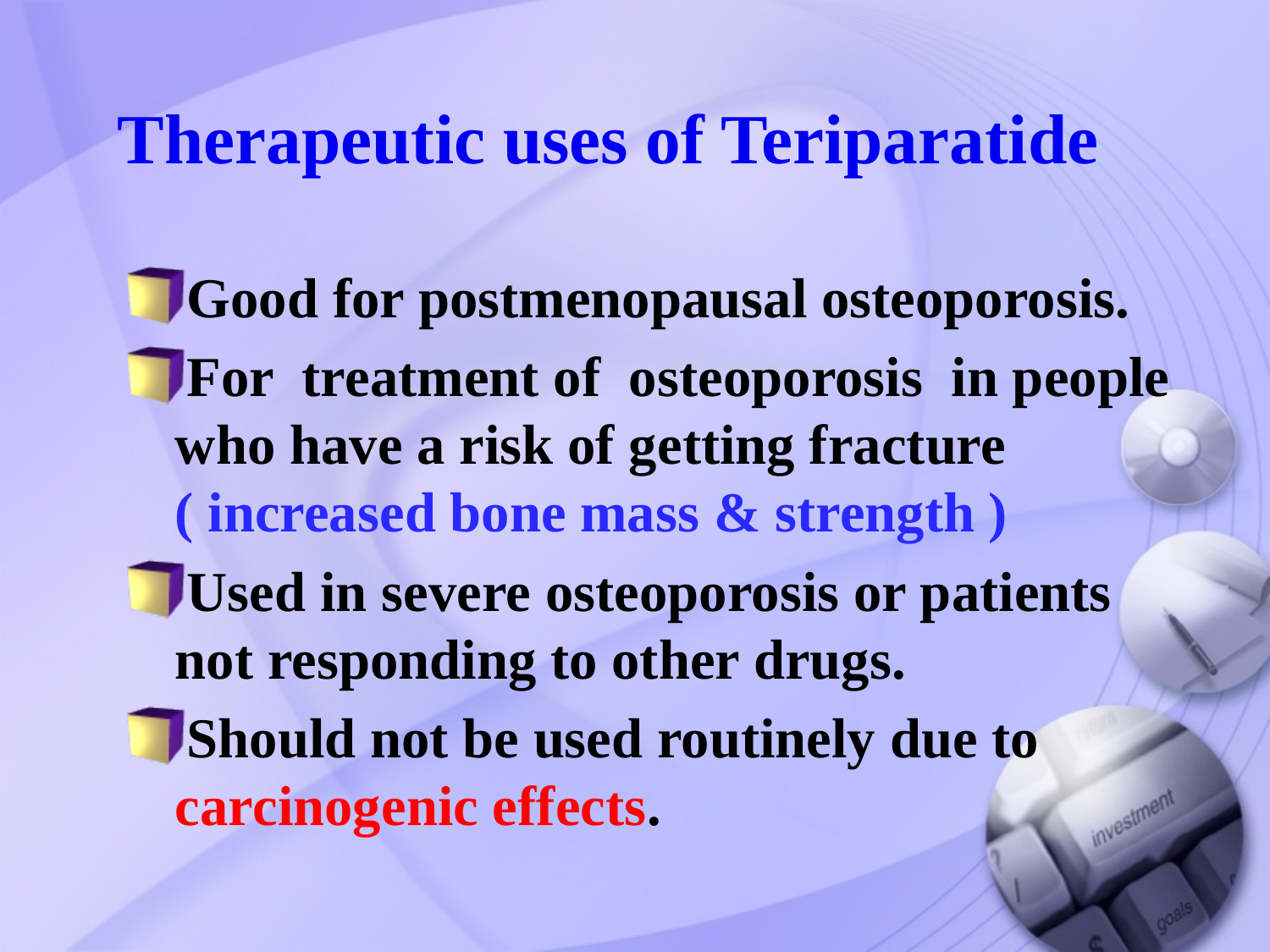

# Therapeutic uses of Teriparatide

Good for postmenopausal osteoporosis.
For  treatment of  osteoporosis  in people who have a risk of getting fracture            ( increased bone mass & strength )
Used in severe osteoporosis or patients not responding to other drugs.
Should not be used routinely due to carcinogenic effects.